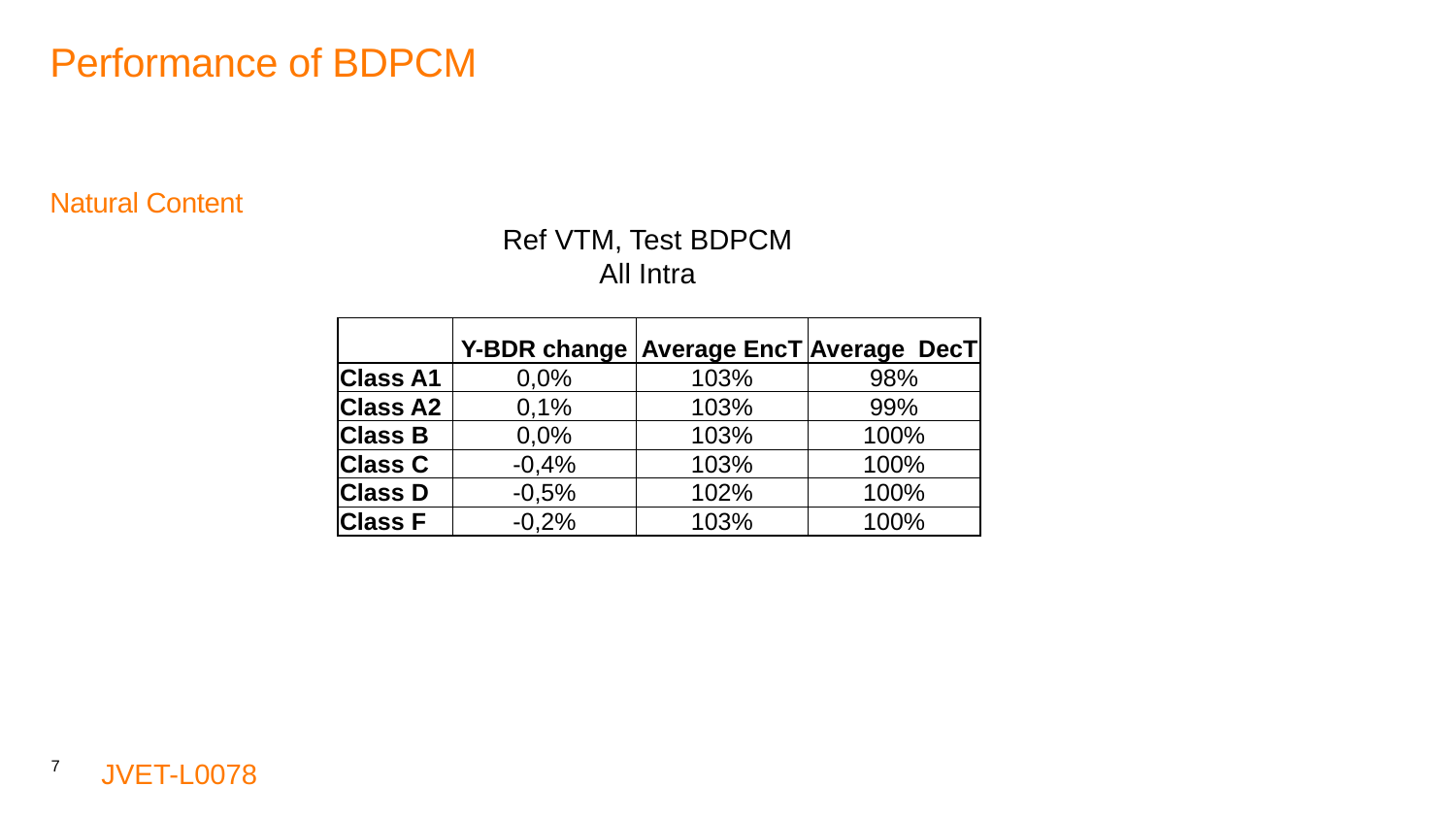

# Performance of BDPCM
Natural Content
Ref VTM, Test BDPCM
All Intra
|  | Y-BDR change | Average EncT | Average DecT |
| --- | --- | --- | --- |
| Class A1 | 0,0% | 103% | 98% |
| Class A2 | 0,1% | 103% | 99% |
| Class B | 0,0% | 103% | 100% |
| Class C | -0,4% | 103% | 100% |
| Class D | -0,5% | 102% | 100% |
| Class F | -0,2% | 103% | 100% |